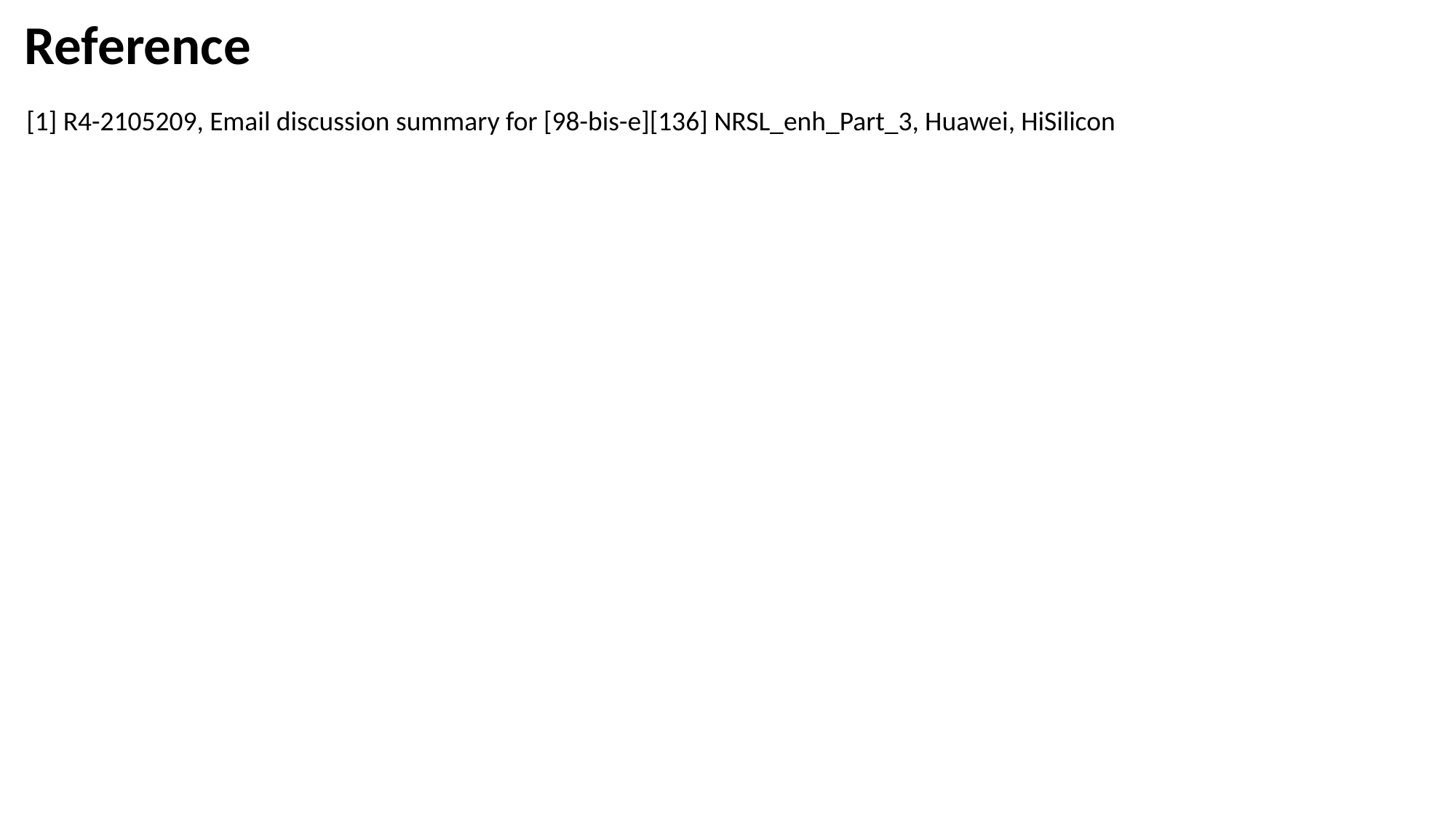

Reference
[1] R4-2105209, Email discussion summary for [98-bis-e][136] NRSL_enh_Part_3, Huawei, HiSilicon